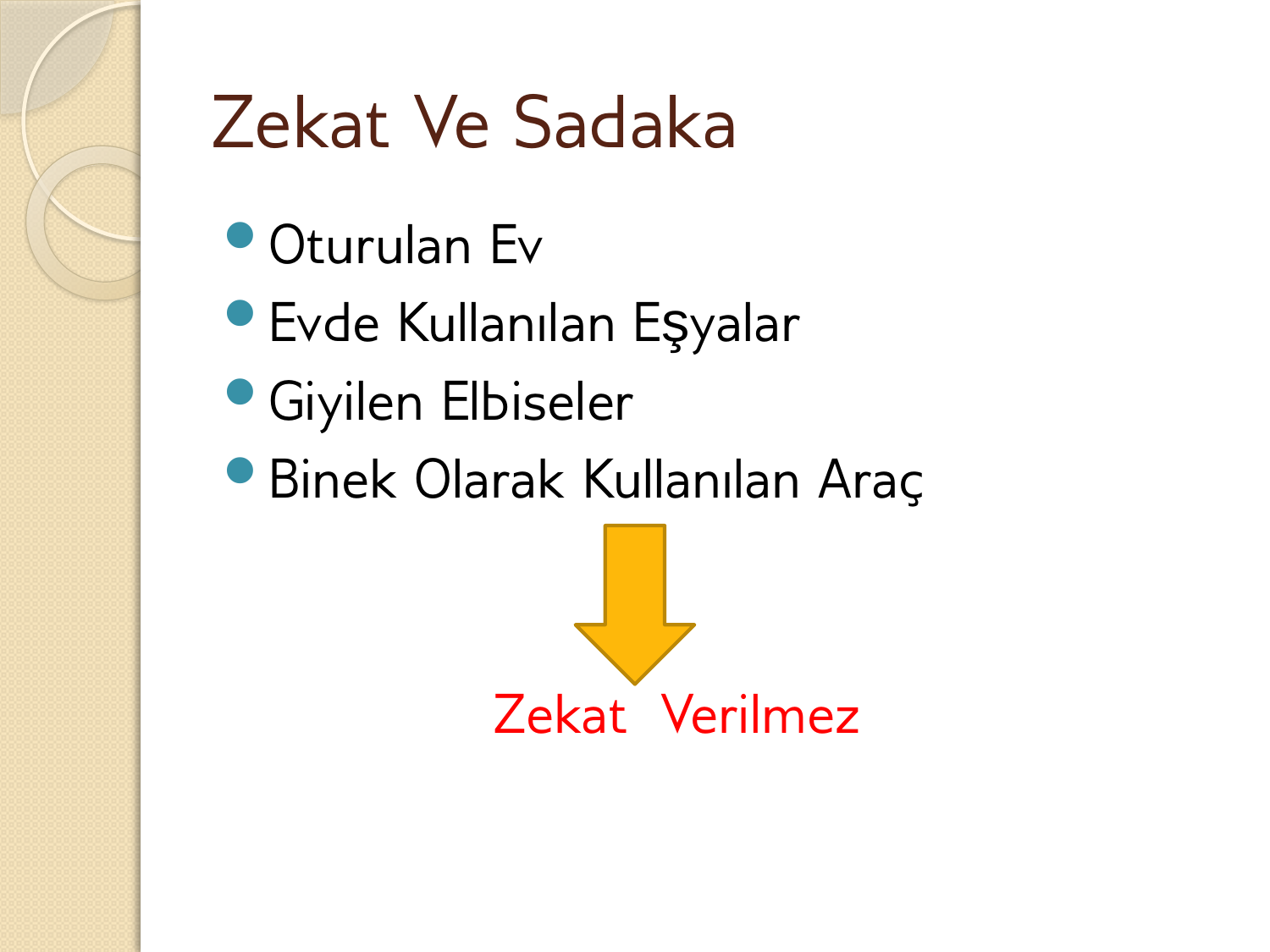

# Zekat Ve Sadaka
Oturulan Ev
Evde Kullanılan Eşyalar
Giyilen Elbiseler
Binek Olarak Kullanılan Araç

                Zekat  Verilmez